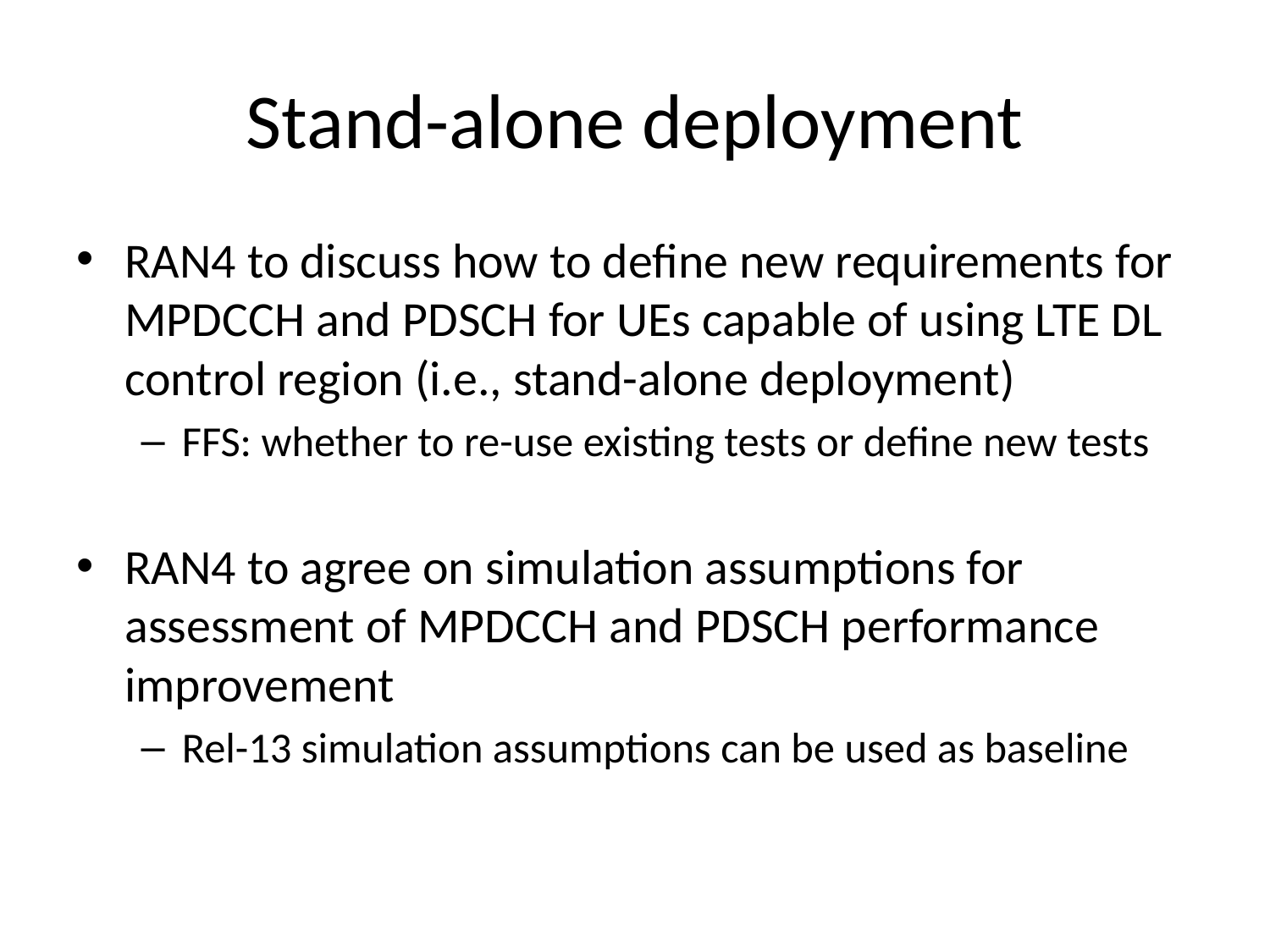

# Stand-alone deployment
RAN4 to discuss how to define new requirements for MPDCCH and PDSCH for UEs capable of using LTE DL control region (i.e., stand-alone deployment)
FFS: whether to re-use existing tests or define new tests

RAN4 to agree on simulation assumptions for assessment of MPDCCH and PDSCH performance improvement
Rel-13 simulation assumptions can be used as baseline